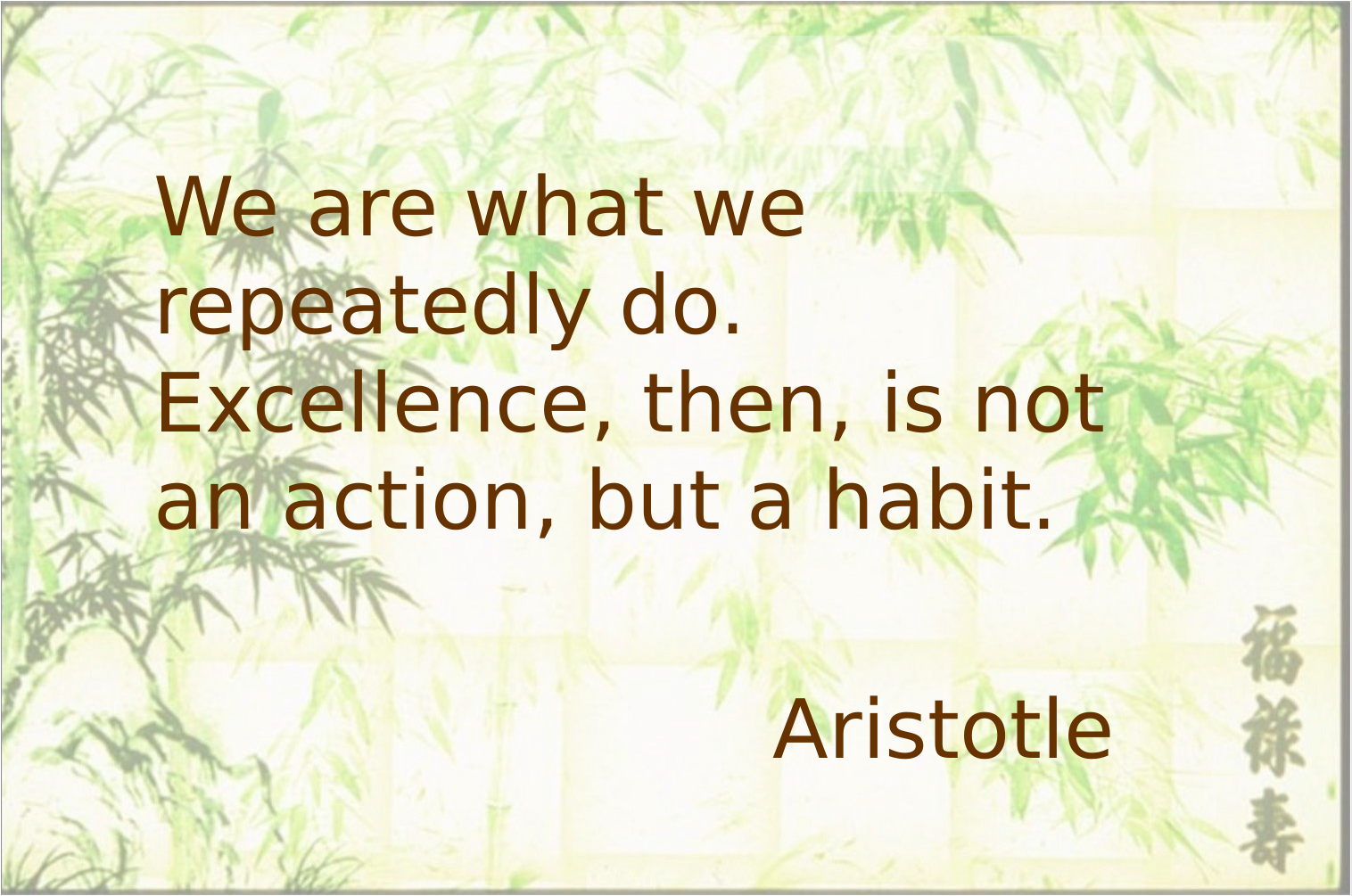

We are what we repeatedly do.  Excellence, then, is not an action, but a habit.

Aristotle